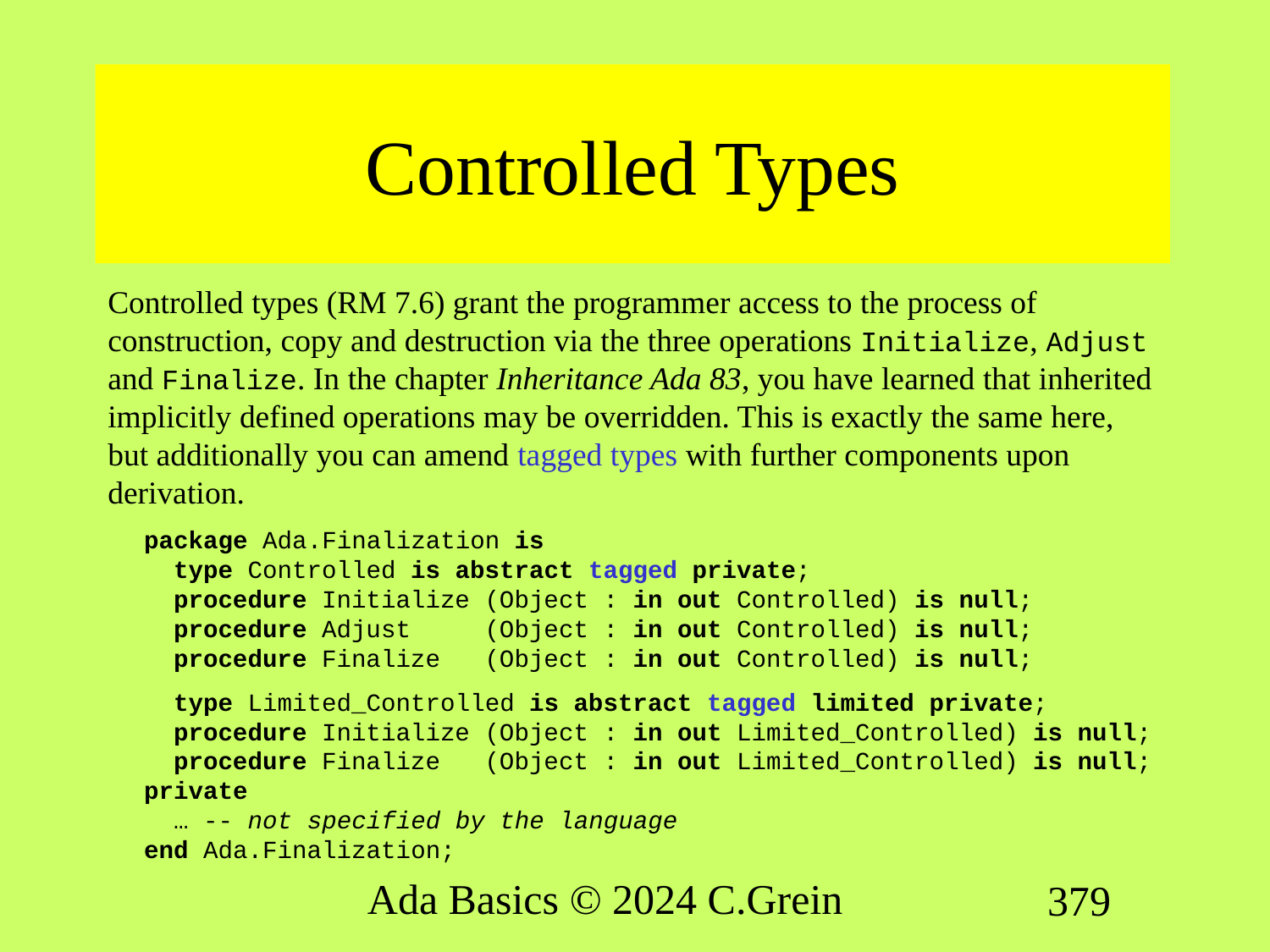

# Controlled Types
Controlled types (RM 7.6) grant the programmer access to the process of construction, copy and destruction via the three operations Initialize, Adjust and Finalize. In the chapter Inheritance Ada 83, you have learned that inherited implicitly defined operations may be overridden. This is exactly the same here, but additionally you can amend tagged types with further components upon derivation.
package Ada.Finalization is
  type Controlled is abstract tagged private;
  procedure Initialize (Object : in out Controlled) is null;
  procedure Adjust     (Object : in out Controlled) is null;
  procedure Finalize   (Object : in out Controlled) is null;
  type Limited_Controlled is abstract tagged limited private;
  procedure Initialize (Object : in out Limited_Controlled) is null;
  procedure Finalize   (Object : in out Limited_Controlled) is null;
private
  … -- not specified by the language
end Ada.Finalization;
Ada Basics © 2024 C.Grein
379